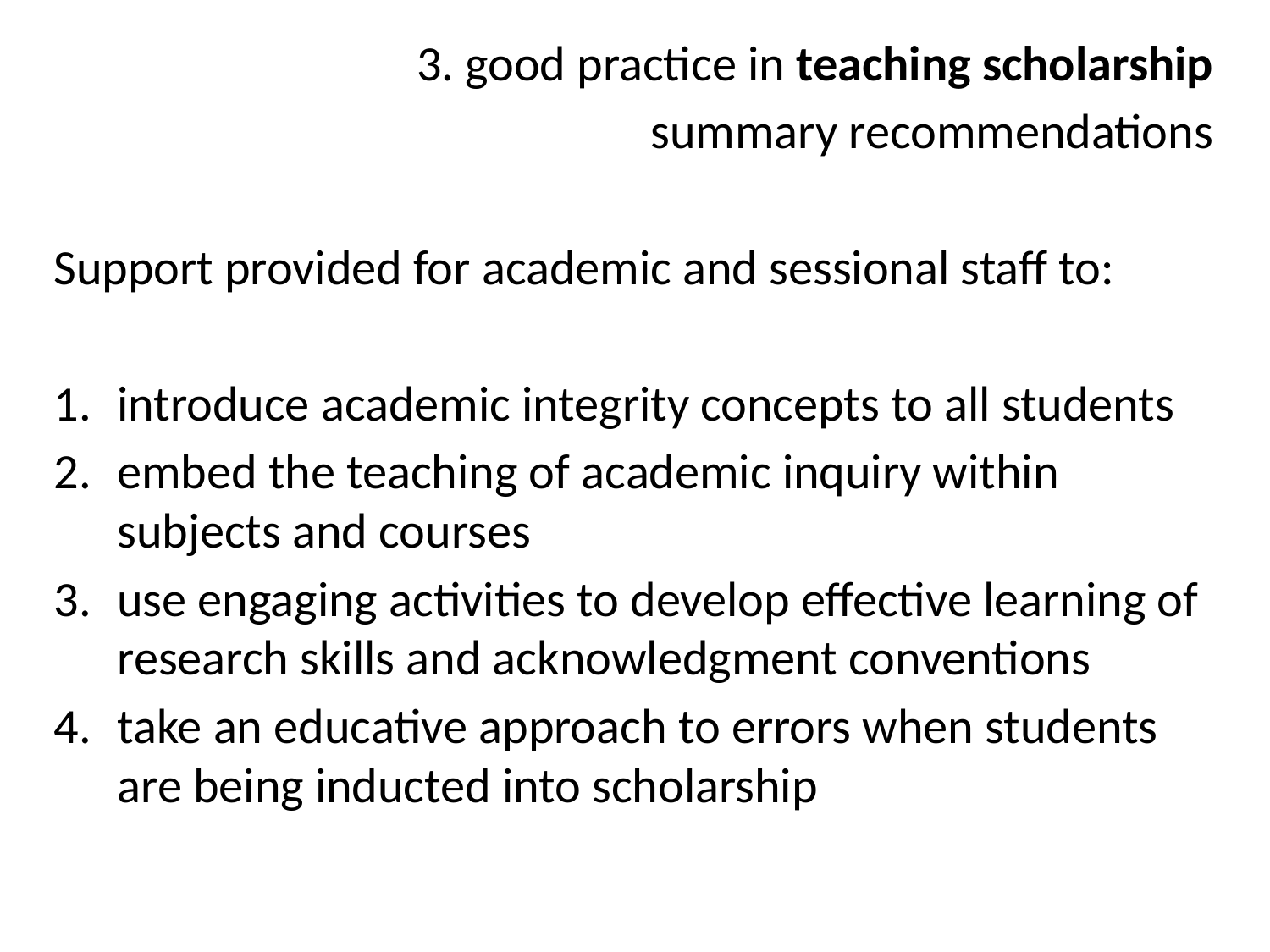

3. good practice in teaching scholarship
summary recommendations

Support provided for academic and sessional staff to:

introduce academic integrity concepts to all students
embed the teaching of academic inquiry within subjects and courses
use engaging activities to develop effective learning of research skills and acknowledgment conventions
take an educative approach to errors when students are being inducted into scholarship